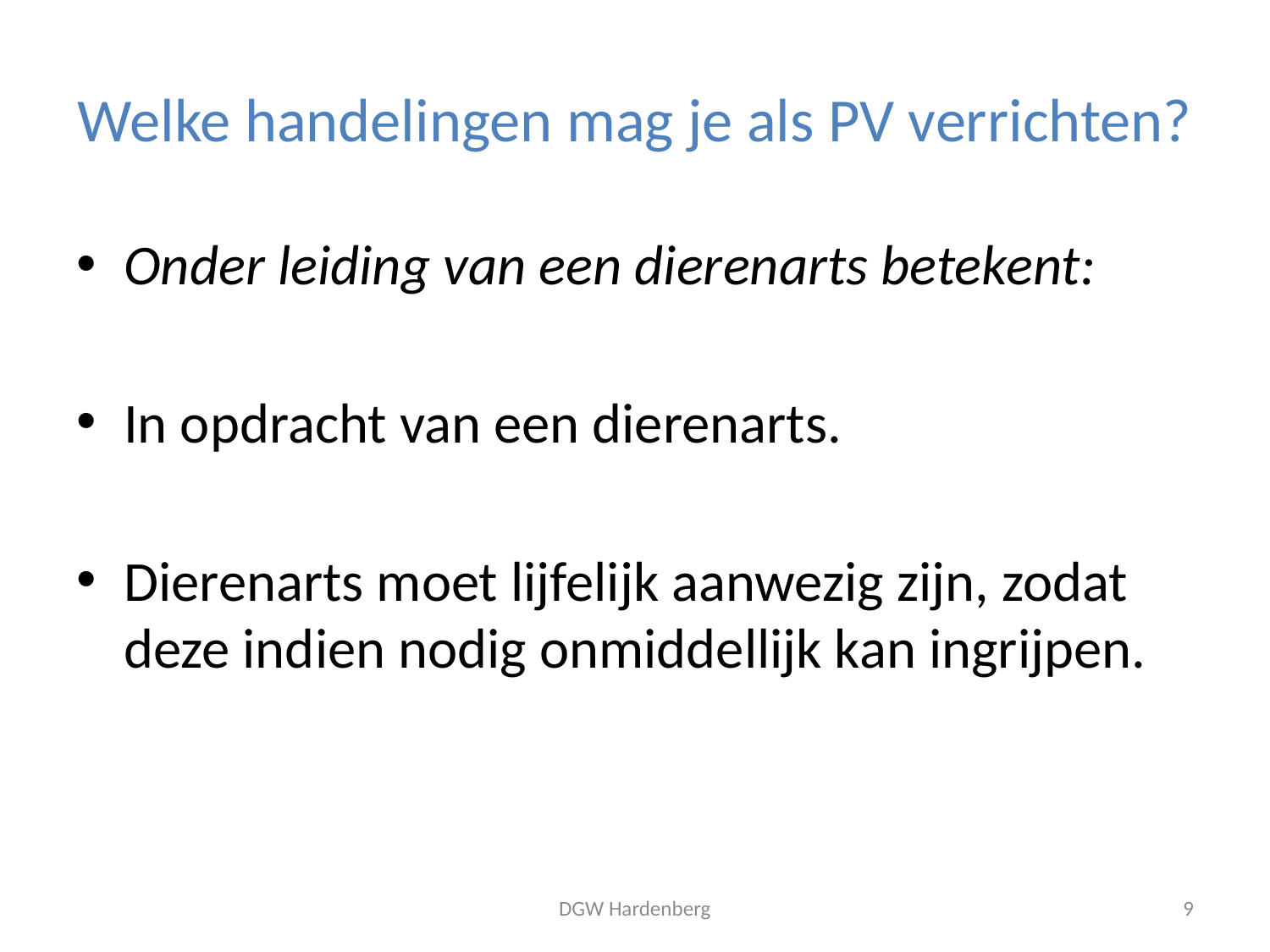

# Welke handelingen mag je als PV verrichten?
Onder leiding van een dierenarts betekent:

In opdracht van een dierenarts.

Dierenarts moet lijfelijk aanwezig zijn, zodat deze indien nodig onmiddellijk kan ingrijpen.

DGW Hardenberg
9